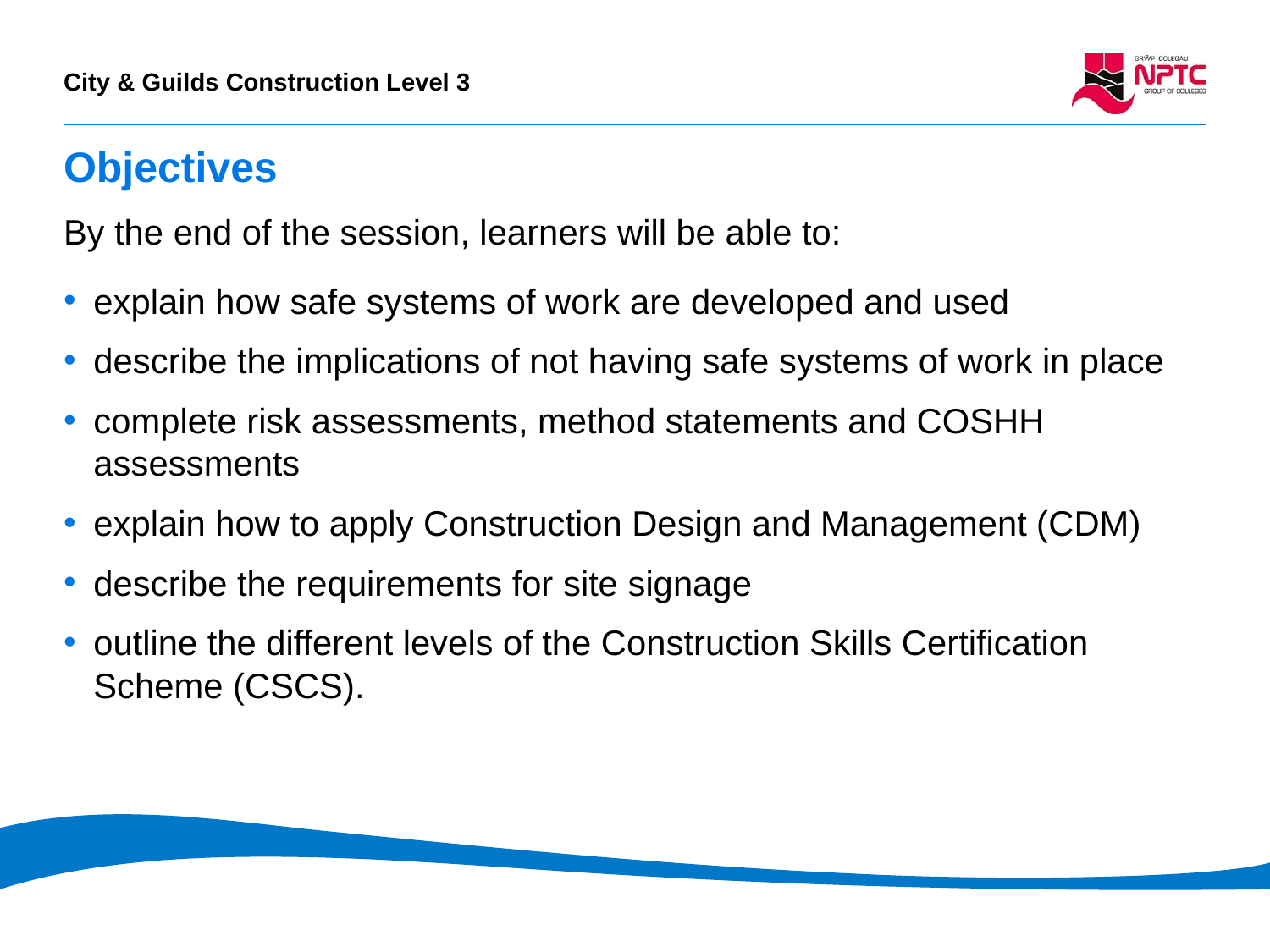

# Objectives
By the end of the session, learners will be able to:
explain how safe systems of work are developed and used
describe the implications of not having safe systems of work in place
complete risk assessments, method statements and COSHH assessments
explain how to apply Construction Design and Management (CDM)
describe the requirements for site signage
outline the different levels of the Construction Skills Certification Scheme (CSCS).